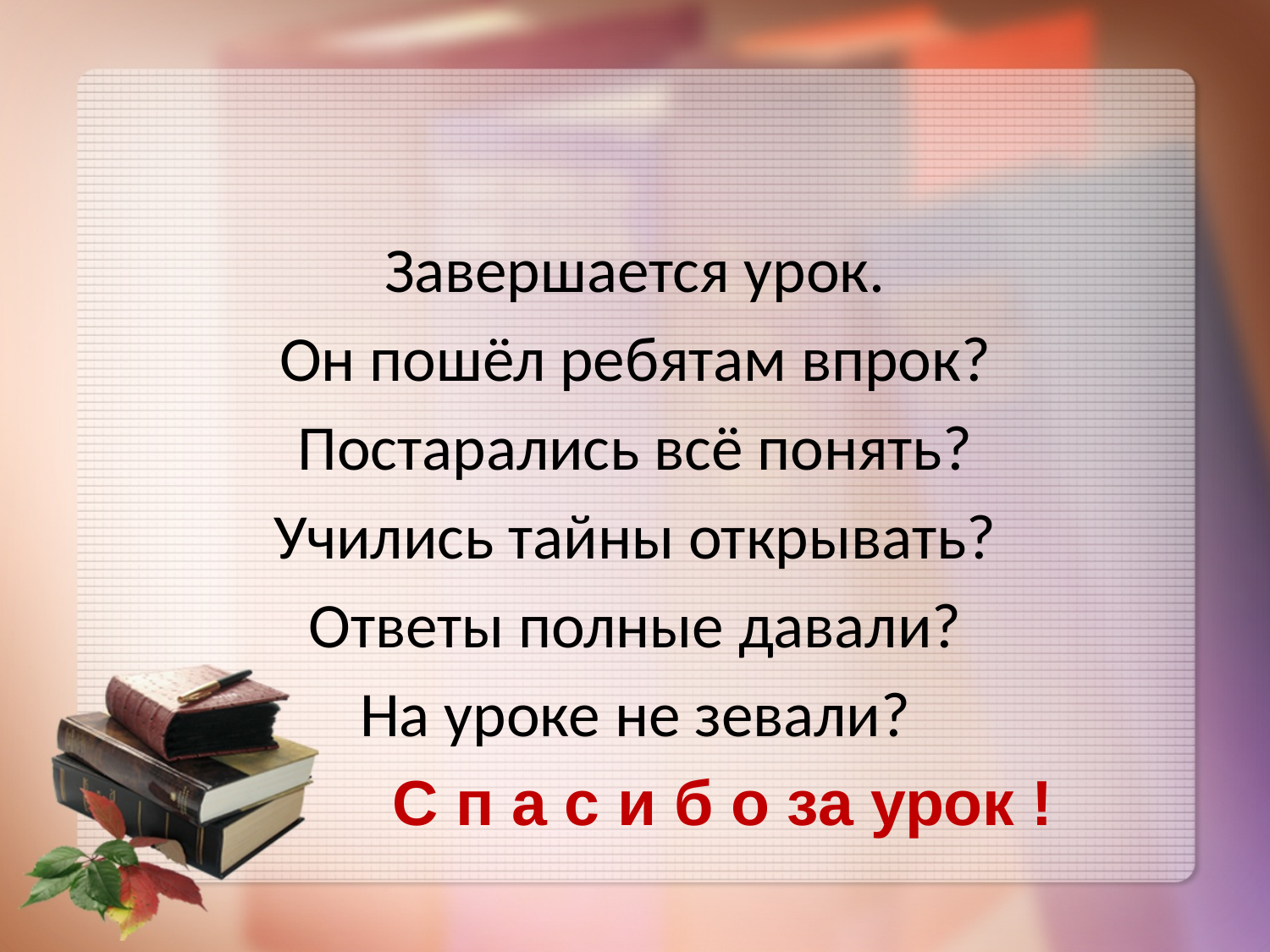

Завершается урок.
Он пошёл ребятам впрок?
Постарались всё понять?
Учились тайны открывать?
Ответы полные давали?
На уроке не зевали?
          С п а с и б о за урок !